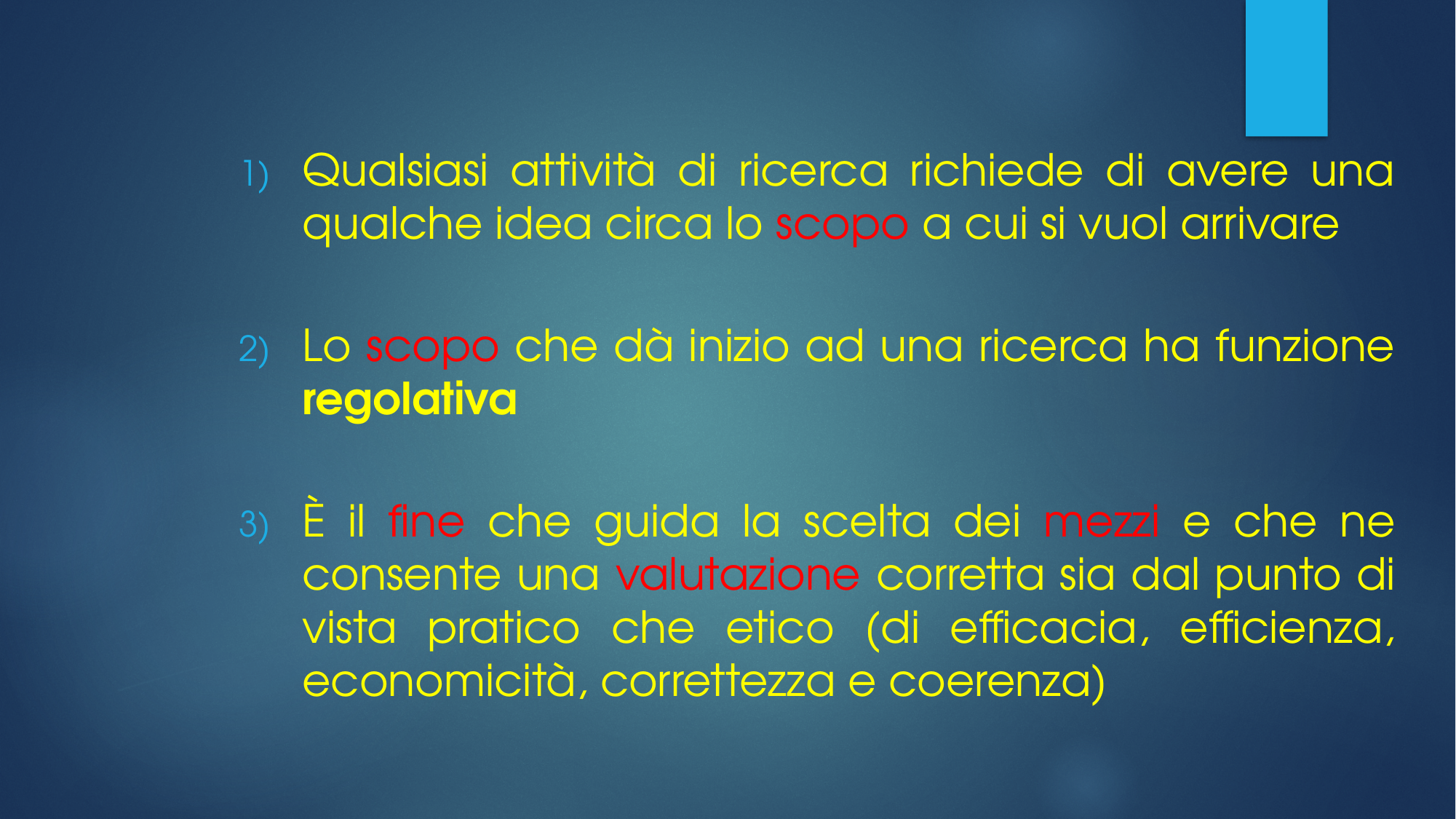

Qualsiasi attività di ricerca richiede di avere una qualche idea circa lo scopo a cui si vuol arrivare

Lo scopo che dà inizio ad una ricerca ha funzione regolativa

È il fine che guida la scelta dei mezzi e che ne consente una valutazione corretta sia dal punto di vista pratico che etico (di efficacia, efficienza, economicità, correttezza e coerenza)